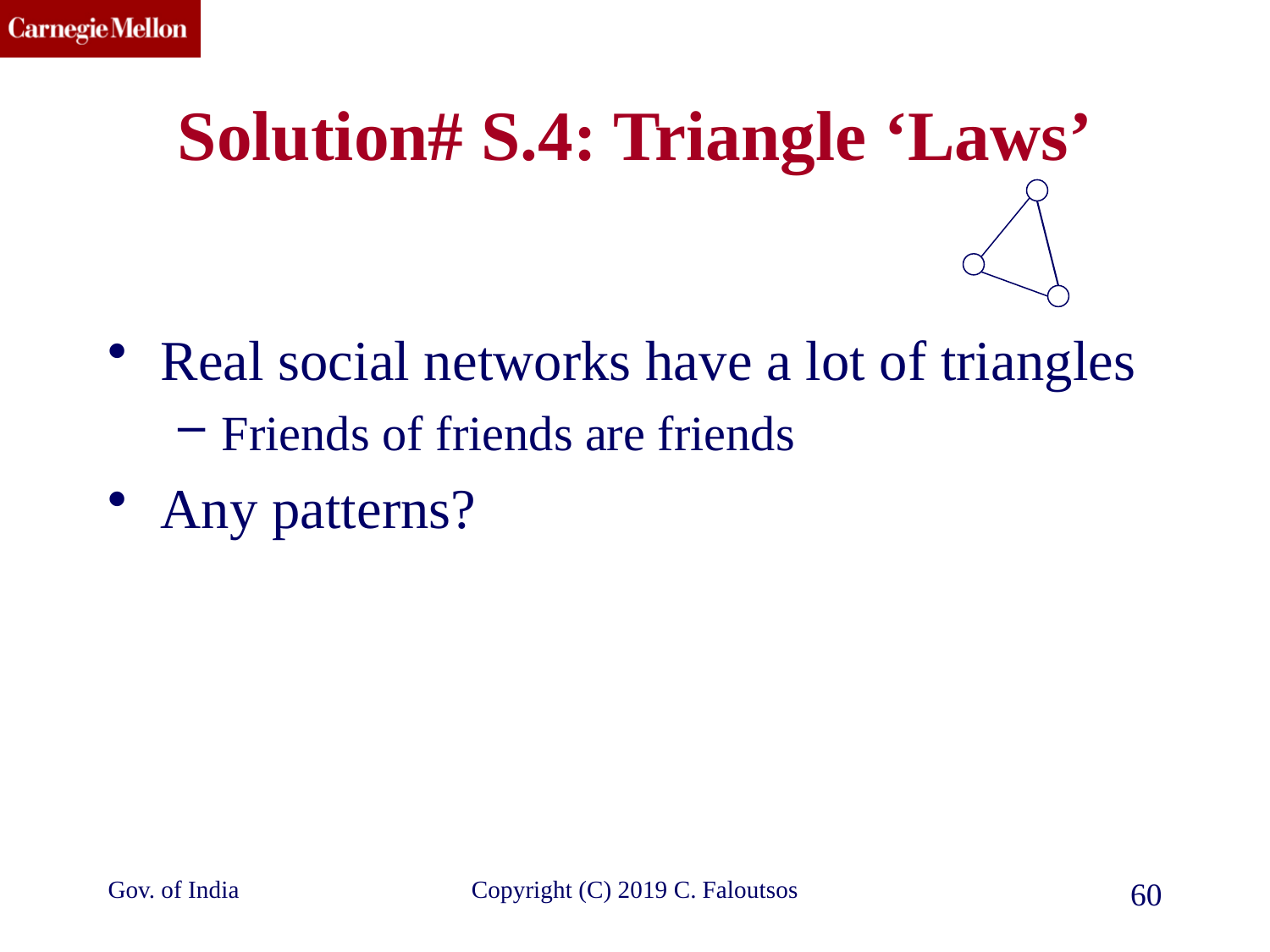

Solution# S.4: Triangle ‘Laws’

Real social networks have a lot of triangles
Friends of friends are friends
Any patterns?
Gov. of India
Copyright (C) 2019 C. Faloutsos
60